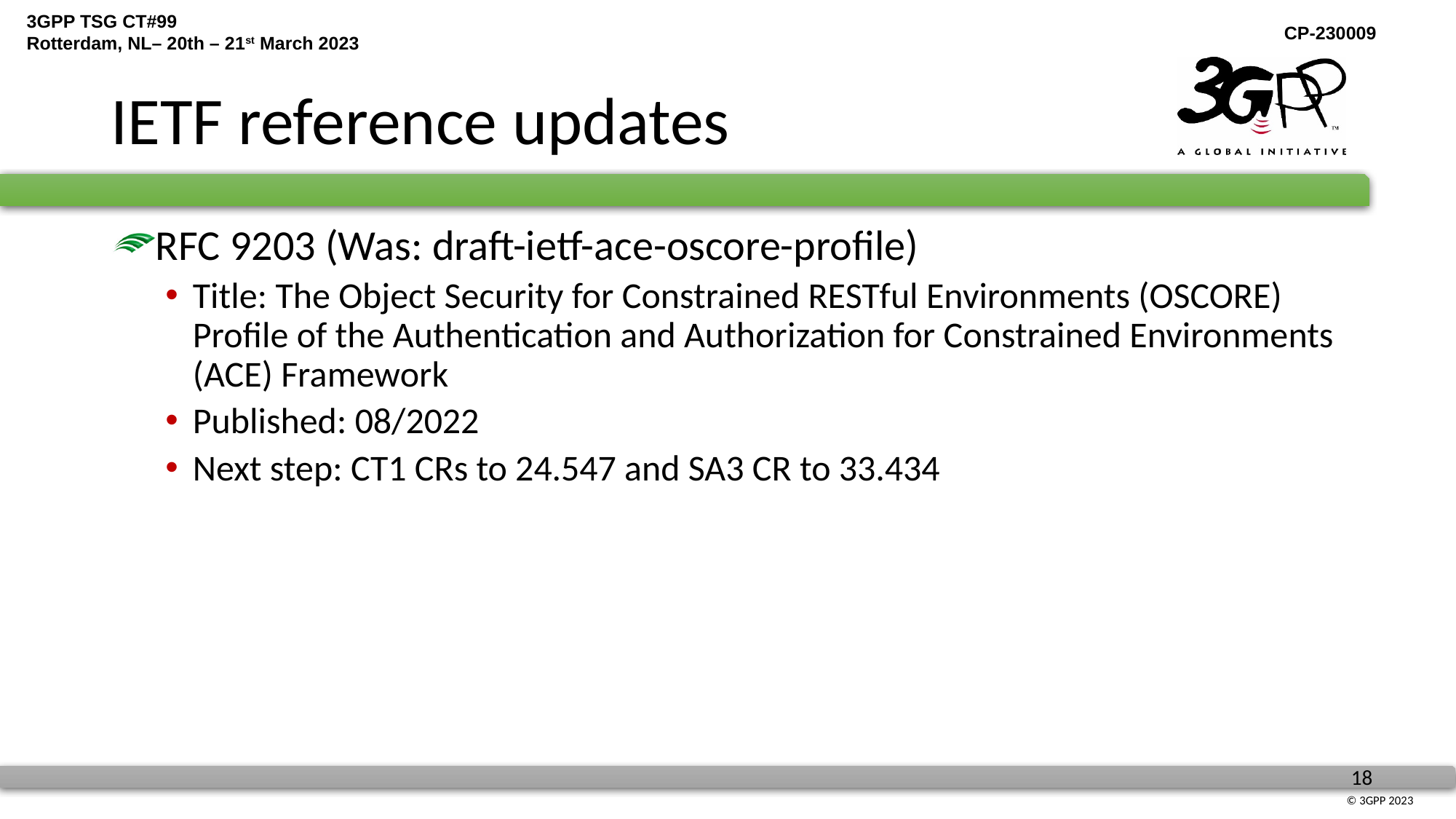

# IETF reference updates
RFC 9203 (Was: draft-ietf-ace-oscore-profile)
Title: The Object Security for Constrained RESTful Environments (OSCORE) Profile of the Authentication and Authorization for Constrained Environments (ACE) Framework
Published: 08/2022
Next step: CT1 CRs to 24.547 and SA3 CR to 33.434